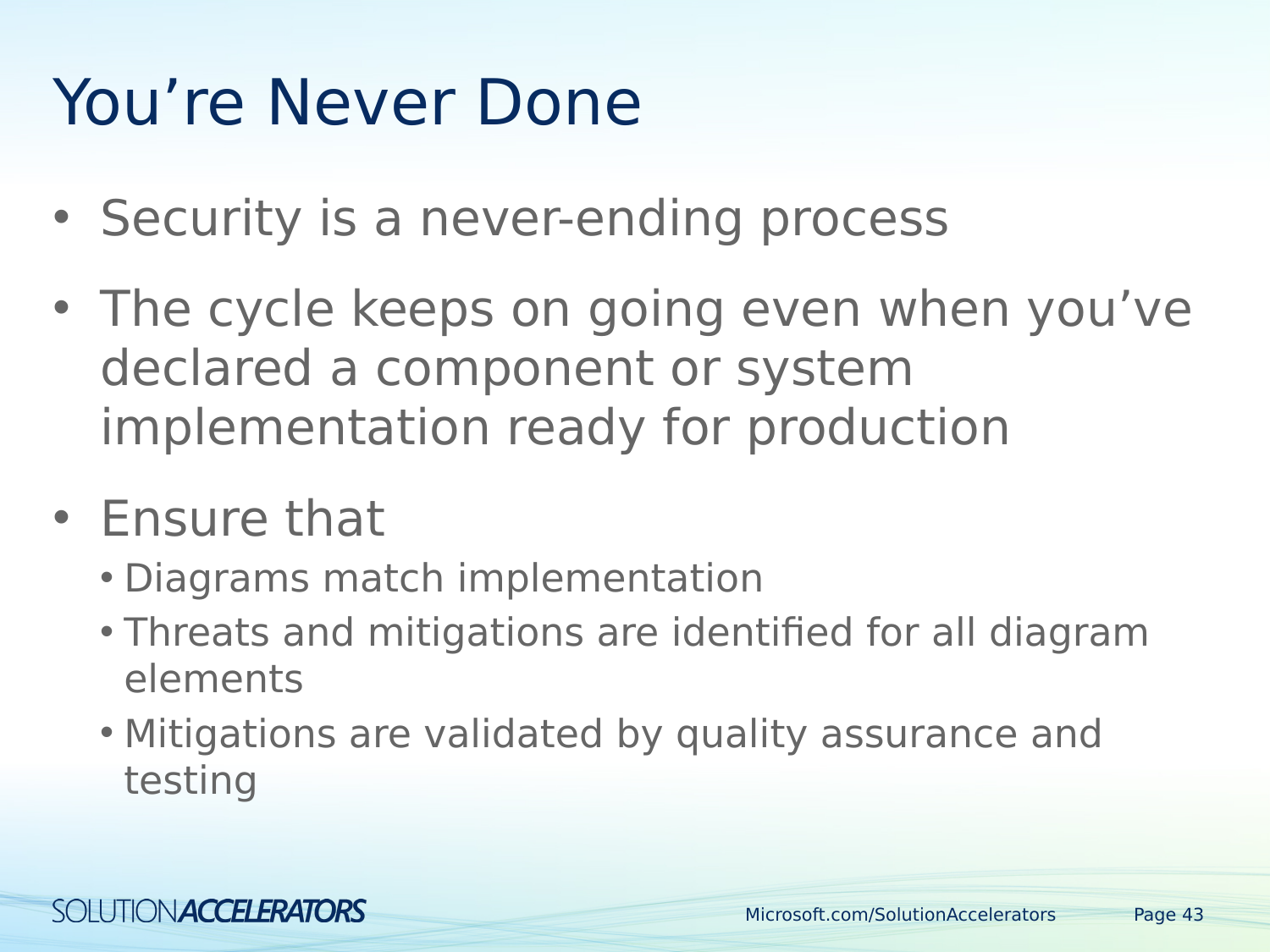

# You’re Never Done
Security is a never-ending process
The cycle keeps on going even when you’ve declared a component or system implementation ready for production
Ensure that
Diagrams match implementation
Threats and mitigations are identified for all diagram elements
Mitigations are validated by quality assurance and testing

Microsoft.com/SolutionAccelerators
Page 43